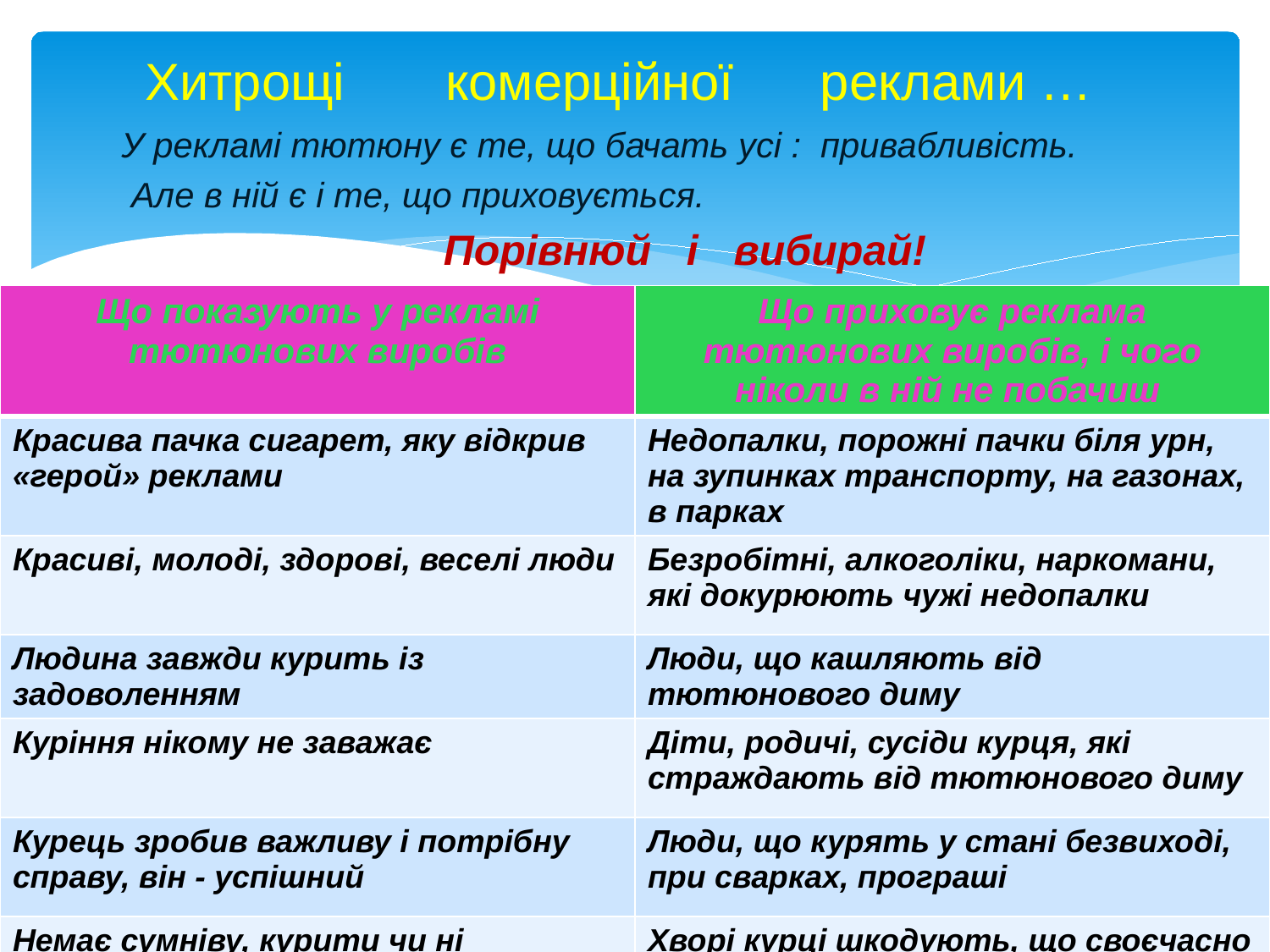

# Хитрощі       комерційної      реклами …
У рекламі тютюну є те, що бачать усі :  привабливість.
 Але в ній є і те, що приховується.
		       Порівнюй   і   вибирай!
| Що показують у рекламі тютюнових виробів | Що приховує реклама тютюнових виробів, і чого ніколи в ній не побачиш |
| --- | --- |
| Красива пачка сигарет, яку відкрив «герой» реклами | Недопалки, порожні пачки біля урн, на зупинках транспорту, на газонах, в парках |
| Красиві, молоді, здорові, веселі люди | Безробітні, алкоголіки, наркомани, які докурюють чужі недопалки |
| Людина завжди курить із задоволенням | Люди, що кашляють від тютюнового диму |
| Куріння нікому не заважає | Діти, родичі, сусіди курця, які страждають від тютюнового диму |
| Курець зробив важливу і потрібну справу, він - успішний | Люди, що курять у стані безвиході, при сварках, програші |
| Немає сумніву, курити чи ні | Хворі курці шкодують, що своєчасно не кинули курити |